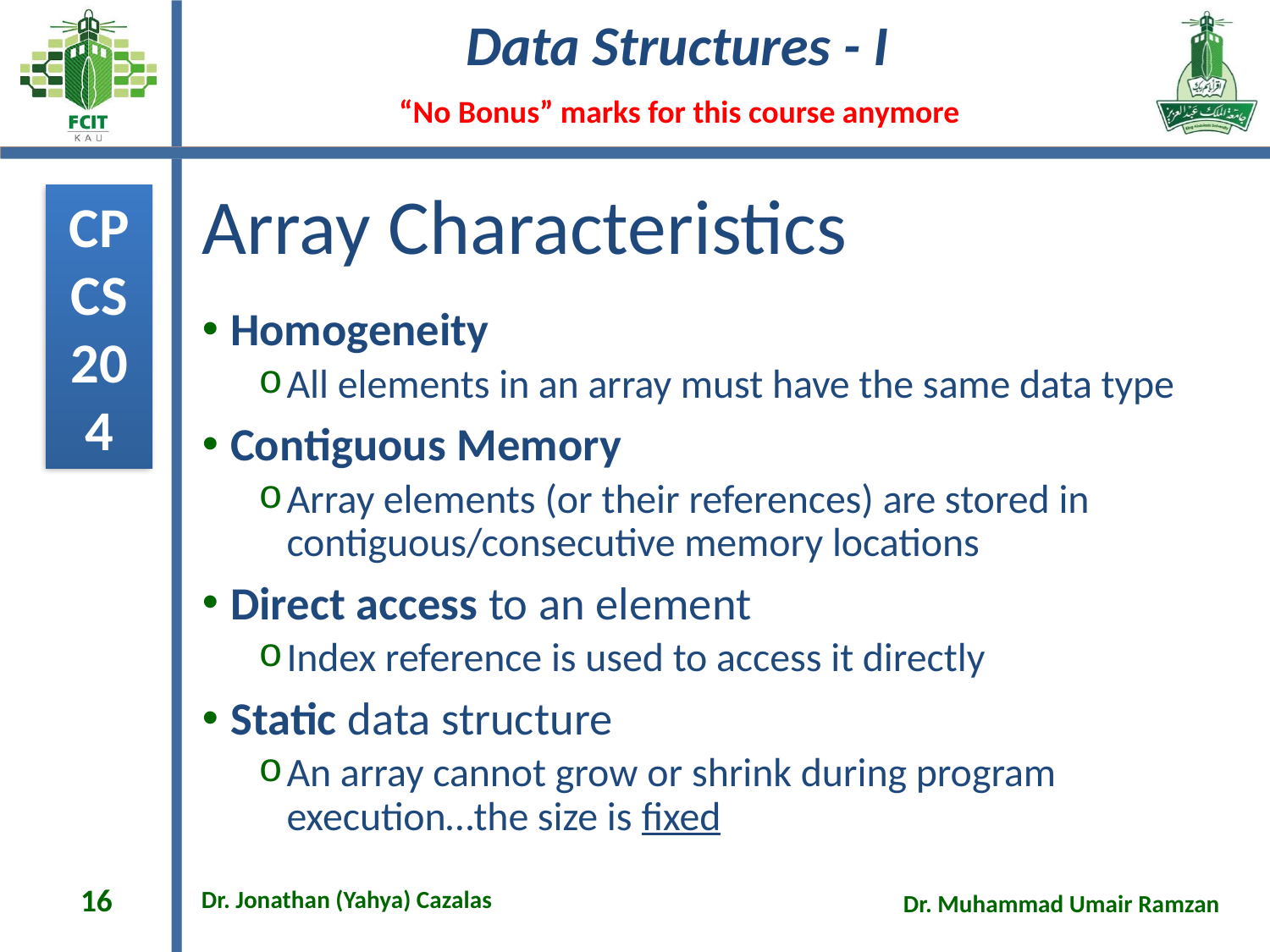

# Array Characteristics
Homogeneity
All elements in an array must have the same data type
Contiguous Memory
Array elements (or their references) are stored in contiguous/consecutive memory locations
Direct access to an element
Index reference is used to access it directly
Static data structure
An array cannot grow or shrink during program execution…the size is fixed
16